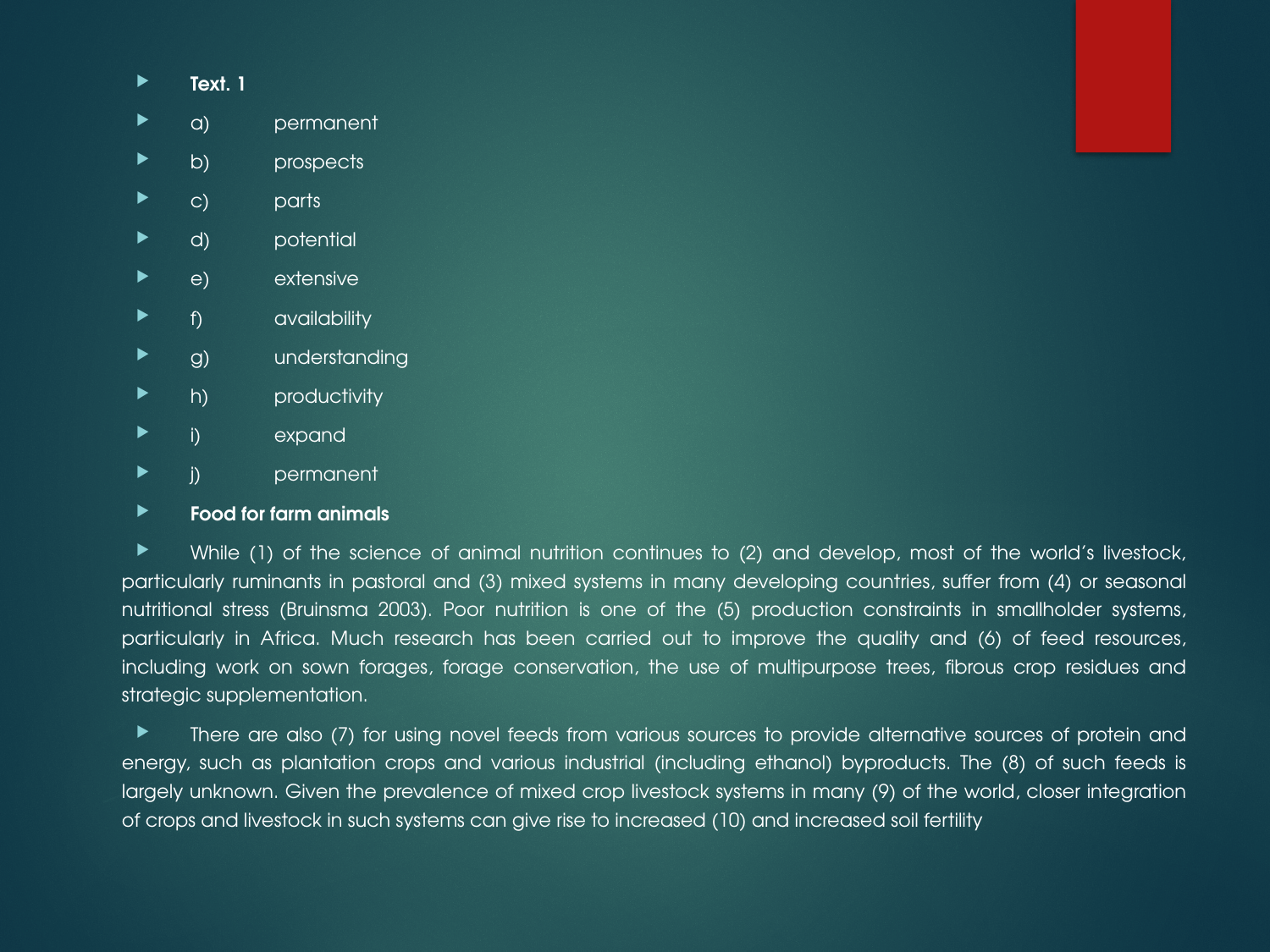

Text. 1
a)	permanent
b)	prospects
c)	parts
d)	potential
e)	extensive
f)	availability
g)	understanding
h)	productivity
i)	expand
j)	permanent
Food for farm animals
While (1) of the science of animal nutrition continues to (2) and develop, most of the world’s livestock, particularly ruminants in pastoral and (3) mixed systems in many developing countries, suffer from (4) or seasonal nutritional stress (Bruinsma 2003). Poor nutrition is one of the (5) production constraints in smallholder systems, particularly in Africa. Much research has been carried out to improve the quality and (6) of feed resources, including work on sown forages, forage conservation, the use of multipurpose trees, fibrous crop residues and strategic supplementation.
There are also (7) for using novel feeds from various sources to provide alternative sources of protein and energy, such as plantation crops and various industrial (including ethanol) byproducts. The (8) of such feeds is largely unknown. Given the prevalence of mixed crop livestock systems in many (9) of the world, closer integration of crops and livestock in such systems can give rise to increased (10) and increased soil fertility